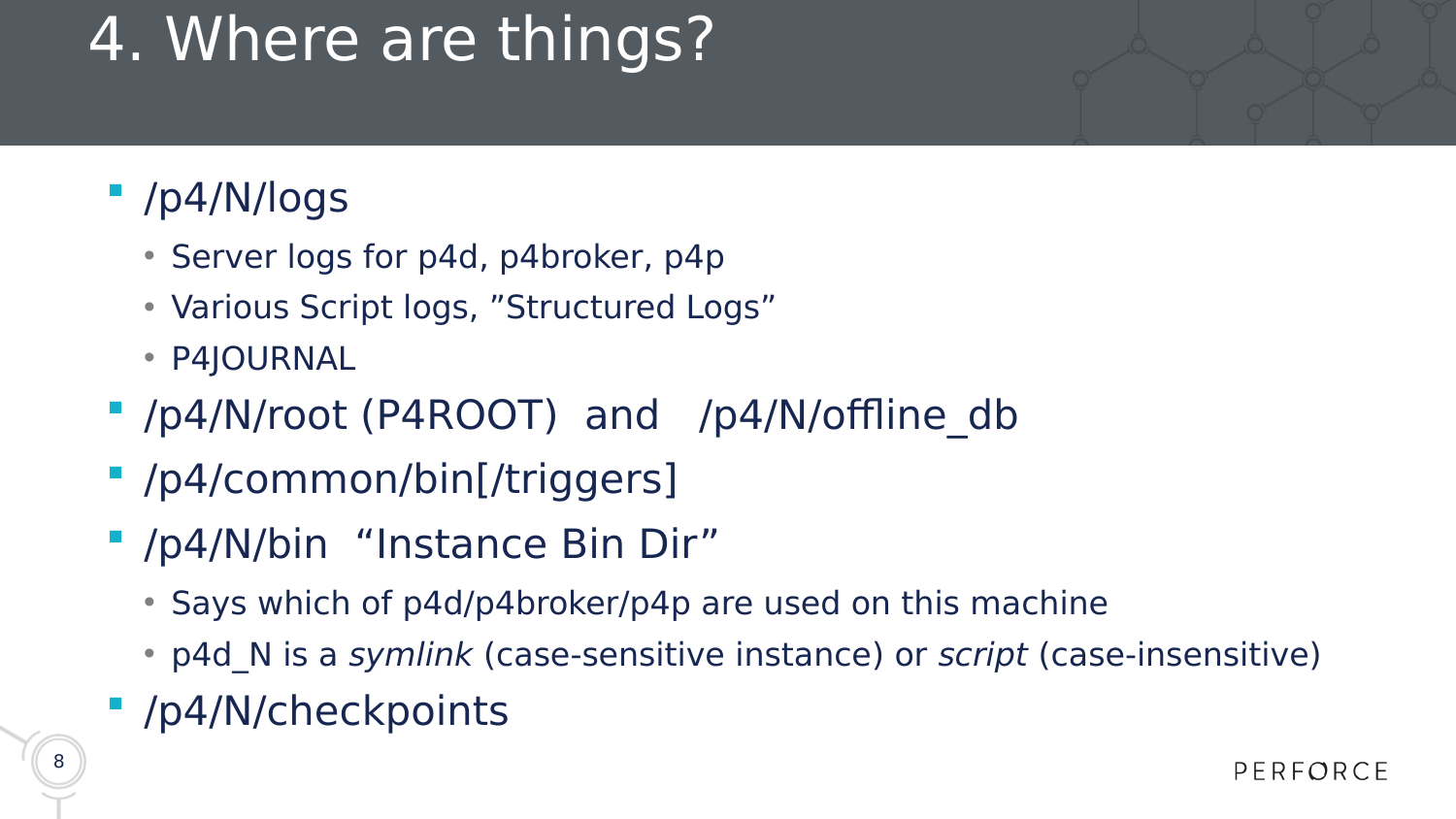

# 4. Where are things?
/p4/N/logs
Server logs for p4d, p4broker, p4p
Various Script logs, ”Structured Logs”
P4JOURNAL
/p4/N/root (P4ROOT)  and   /p4/N/offline_db
/p4/common/bin[/triggers]
/p4/N/bin  “Instance Bin Dir”
Says which of p4d/p4broker/p4p are used on this machine
p4d_N is a symlink (case-sensitive instance) or script (case-insensitive)
/p4/N/checkpoints